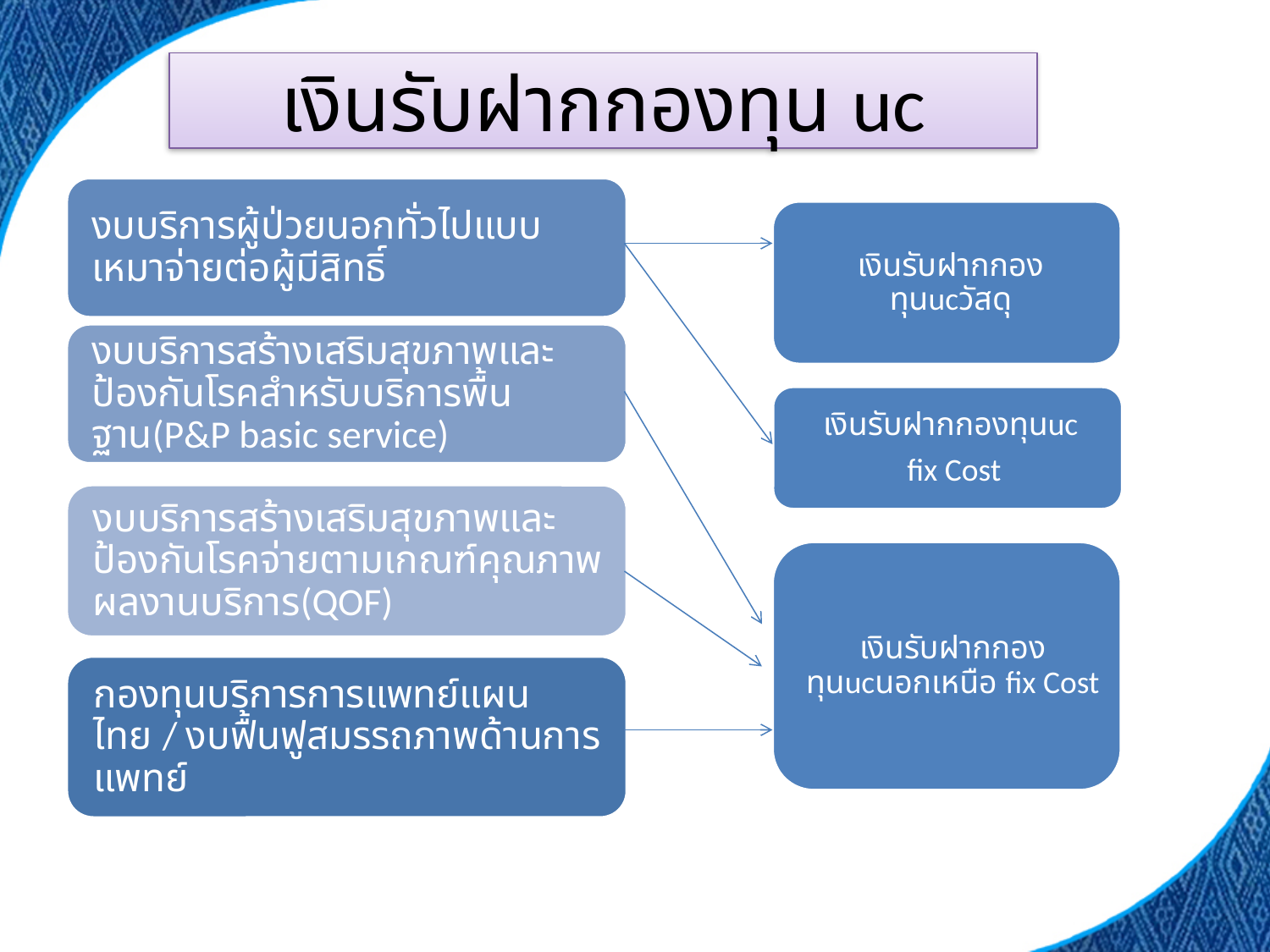

# เงินรับฝากกองทุน uc
กองทุนบริการการแพทย์แผนไทย / งบฟื้นฟูสมรรถภาพด้านการแพทย์
งบบริการผู้ป่วยนอกทั่วไปแบบเหมาจ่ายต่อผู้มีสิทธิ์
งบบริการสร้างเสริมสุขภาพและป้องกันโรคสำหรับบริการพื้นฐาน(P&P basic service)
งบบริการสร้างเสริมสุขภาพและป้องกันโรคจ่ายตามเกณฑ์คุณภาพผลงานบริการ(QOF)
เงินรับฝากกองทุนucวัสดุ
เงินรับฝากกองทุนuc
 fix Cost
เงินรับฝากกองทุนucนอกเหนือ fix Cost